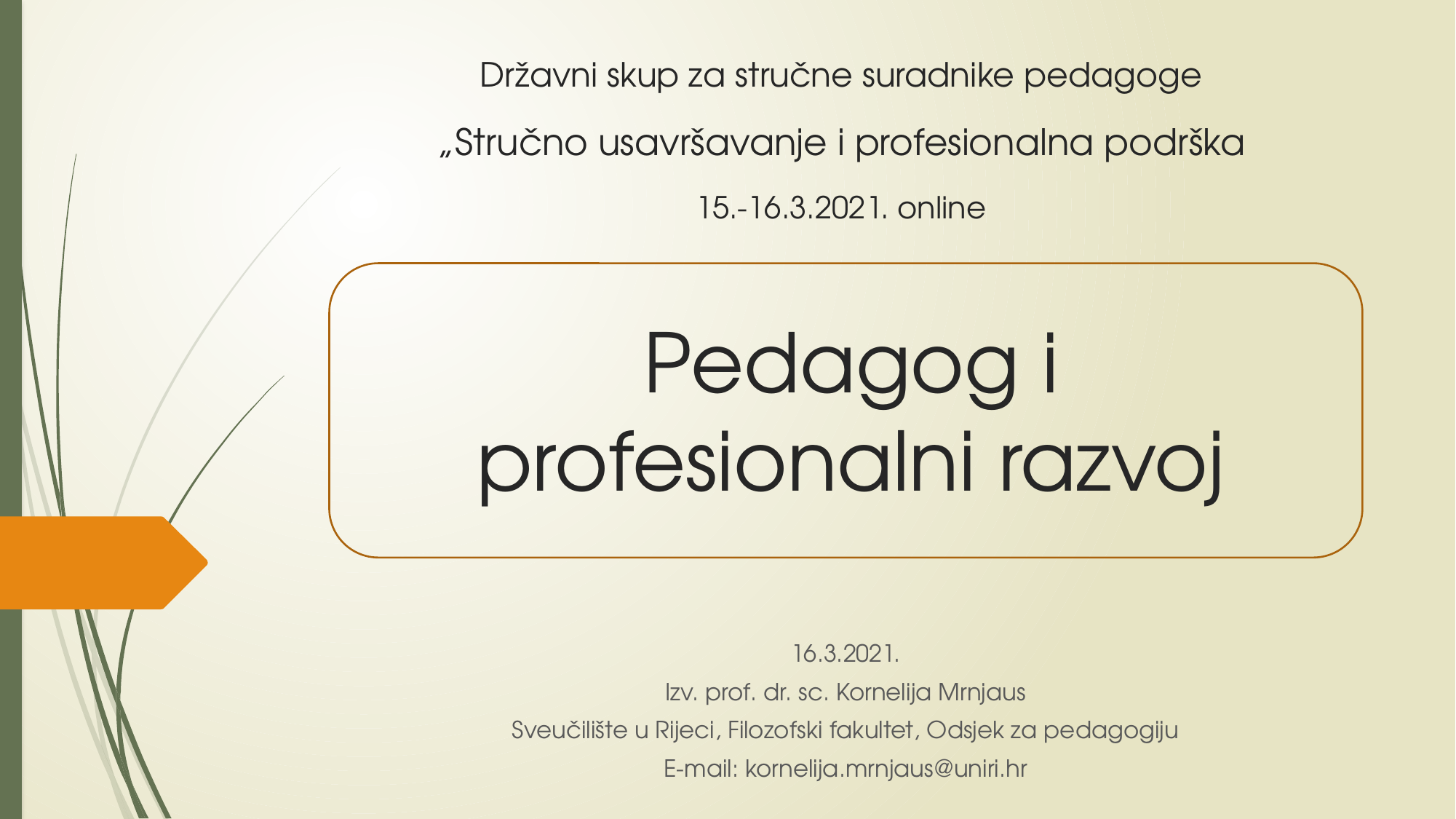

Državni skup za stručne suradnike pedagoge
„Stručno usavršavanje i profesionalna podrška
15.-16.3.2021. online
# Pedagog i profesionalni razvoj

16.3.2021.
Izv. prof. dr. sc. Kornelija Mrnjaus
Sveučilište u Rijeci, Filozofski fakultet, Odsjek za pedagogiju
E-mail: kornelija.mrnjaus@uniri.hr